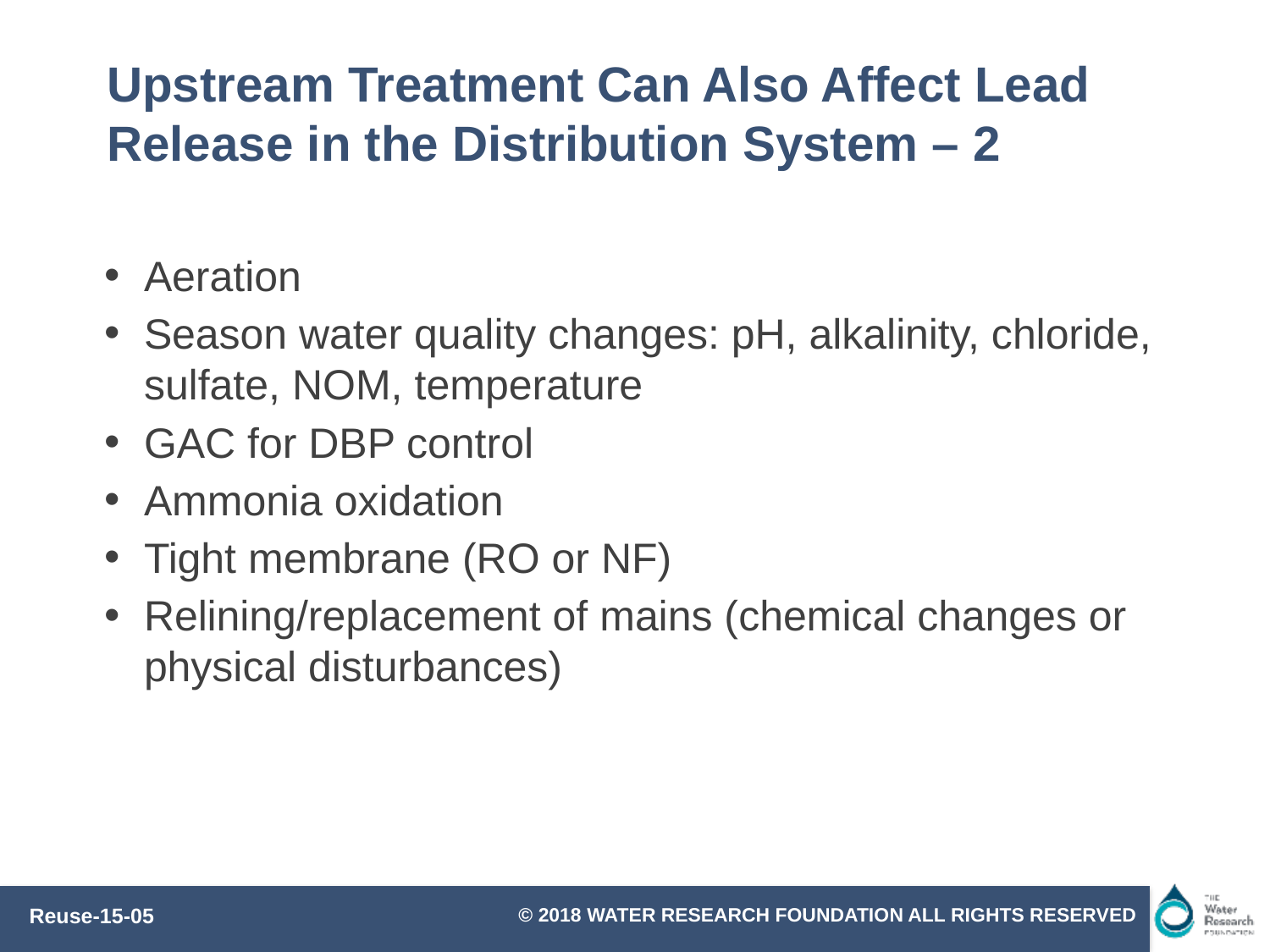

# Upstream Treatment Can Also Affect Lead Release in the Distribution System – 2
Aeration
Season water quality changes: pH, alkalinity, chloride, sulfate, NOM, temperature
GAC for DBP control
Ammonia oxidation
Tight membrane (RO or NF)
Relining/replacement of mains (chemical changes or physical disturbances)